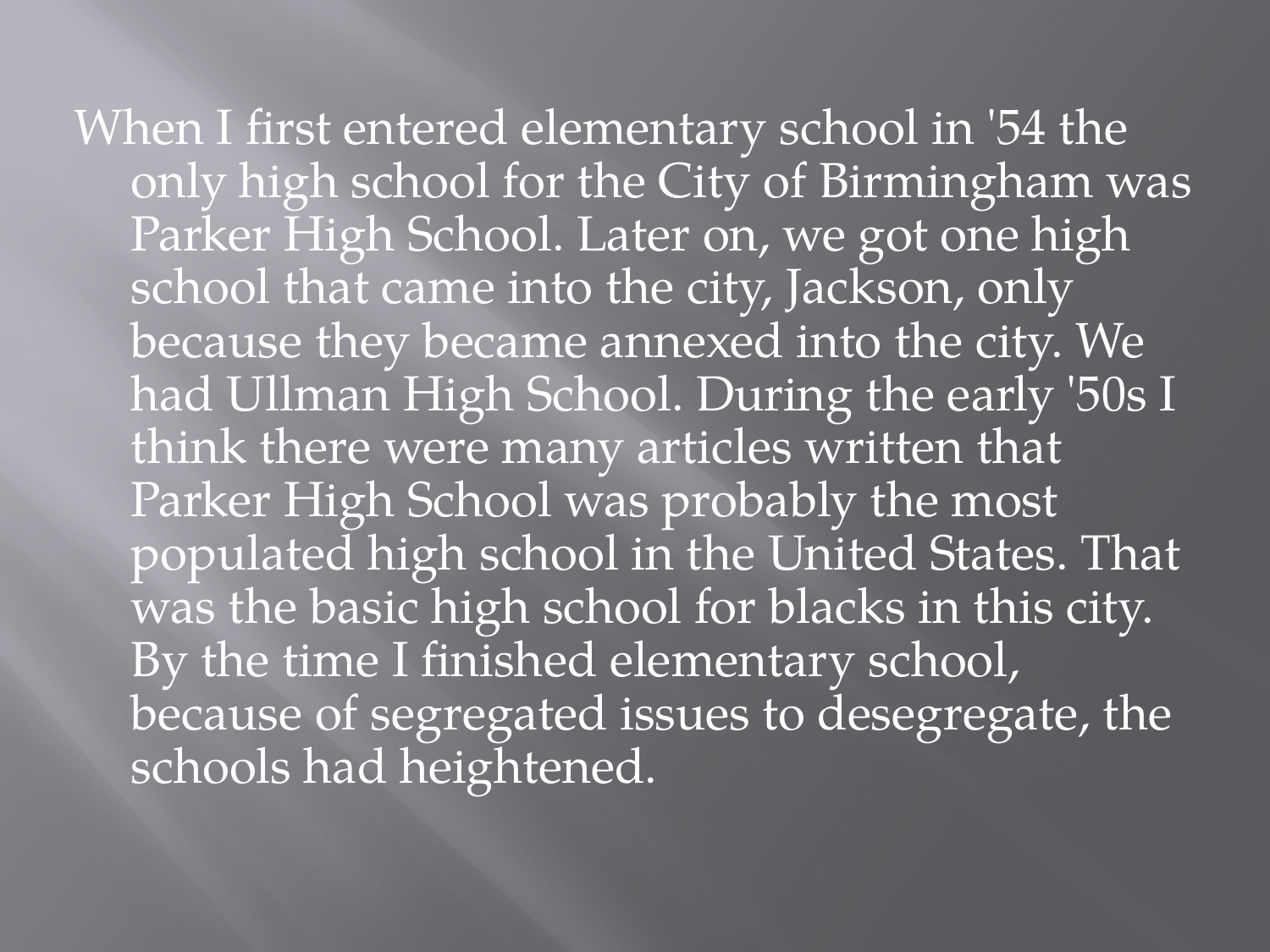

When I first entered elementary school in '54 the only high school for the City of Birmingham was Parker High School. Later on, we got one high school that came into the city, Jackson, only because they became annexed into the city. We had Ullman High School. During the early '50s I think there were many articles written that Parker High School was probably the most populated high school in the United States. That was the basic high school for blacks in this city. By the time I finished elementary school, because of segregated issues to desegregate, the schools had heightened.